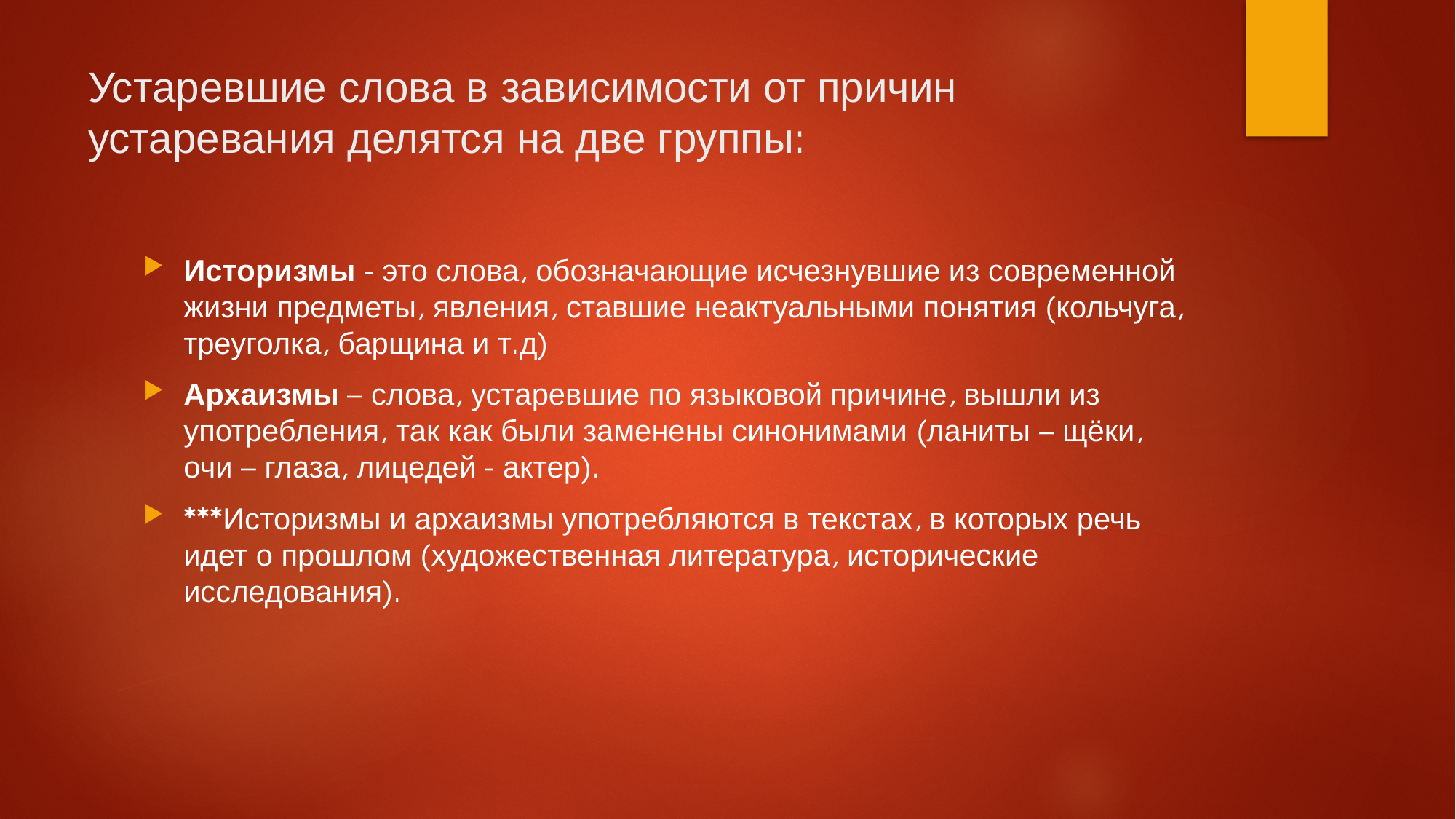

# Устаревшие слова в зависимости от причин устаревания делятся на две группы:
Историзмы - это слова, обозначающие исчезнувшие из современной жизни предметы, явления, ставшие неактуальными понятия (кольчуга, треуголка, барщина и т.д)
Архаизмы – слова, устаревшие по языковой причине, вышли из употребления, так как были заменены синонимами (ланиты – щёки, очи – глаза, лицедей - актер).
***Историзмы и архаизмы употребляются в текстах, в которых речь идет о прошлом (художественная литература, исторические исследования).